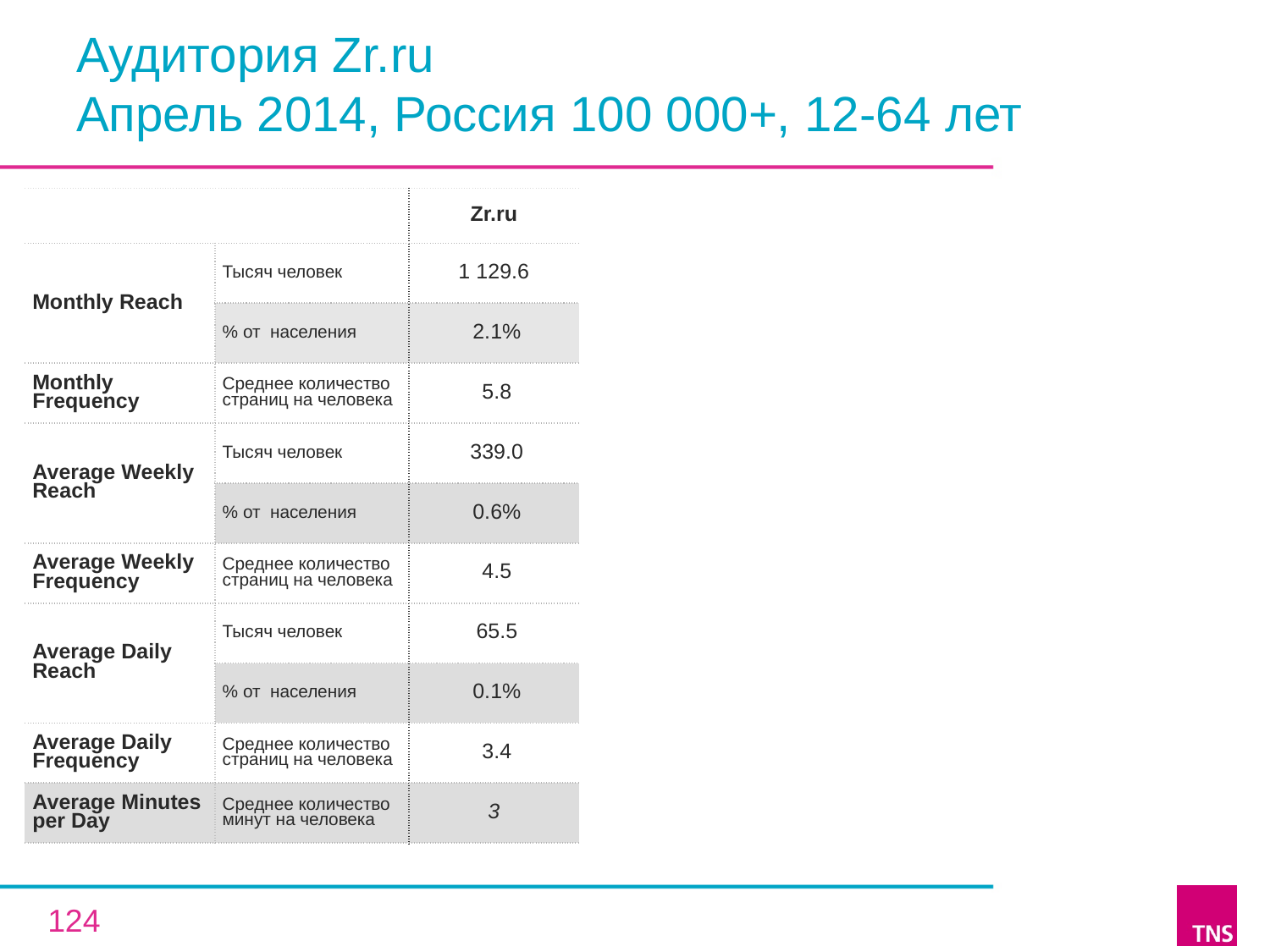

# Аудитория Zr.ru Апрель 2014, Россия 100 000+, 12-64 лет
|  |  | Zr.ru |
| --- | --- | --- |
| Monthly Reach | Тысяч человек | 1 129.6 |
|  | % от населения | 2.1% |
| Monthly Frequency | Среднее количество страниц на человека | 5.8 |
| Average Weekly Reach | Тысяч человек | 339.0 |
|  | % от населения | 0.6% |
| Average Weekly Frequency | Среднее количество страниц на человека | 4.5 |
| Average Daily Reach | Тысяч человек | 65.5 |
|  | % от населения | 0.1% |
| Average Daily Frequency | Среднее количество страниц на человека | 3.4 |
| Average Minutes per Day | Среднее количество минут на человека | 3 |

124